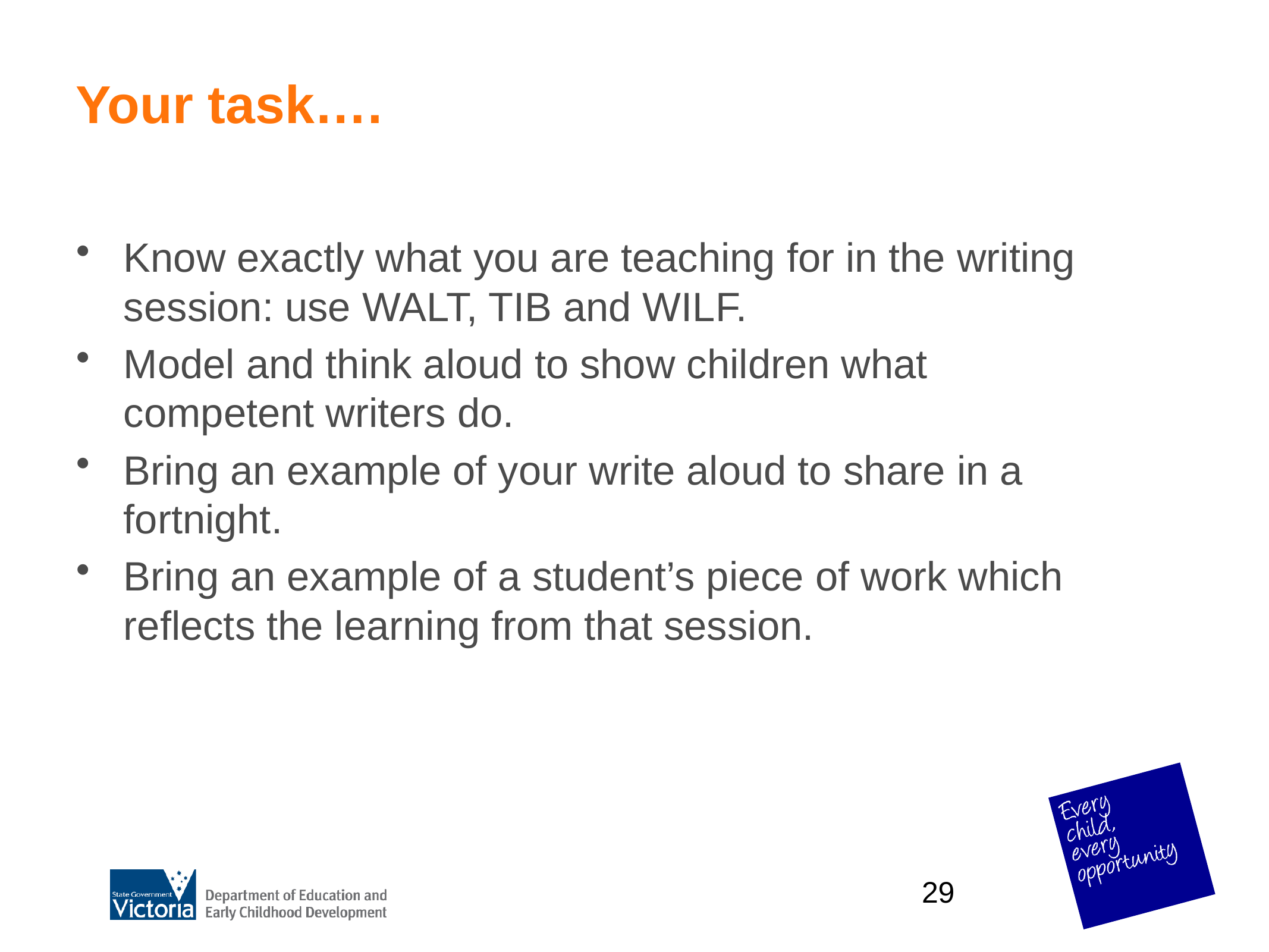

# Your task….
Know exactly what you are teaching for in the writing session: use WALT, TIB and WILF.
Model and think aloud to show children what competent writers do.
Bring an example of your write aloud to share in a fortnight.
Bring an example of a student’s piece of work which reflects the learning from that session.
29